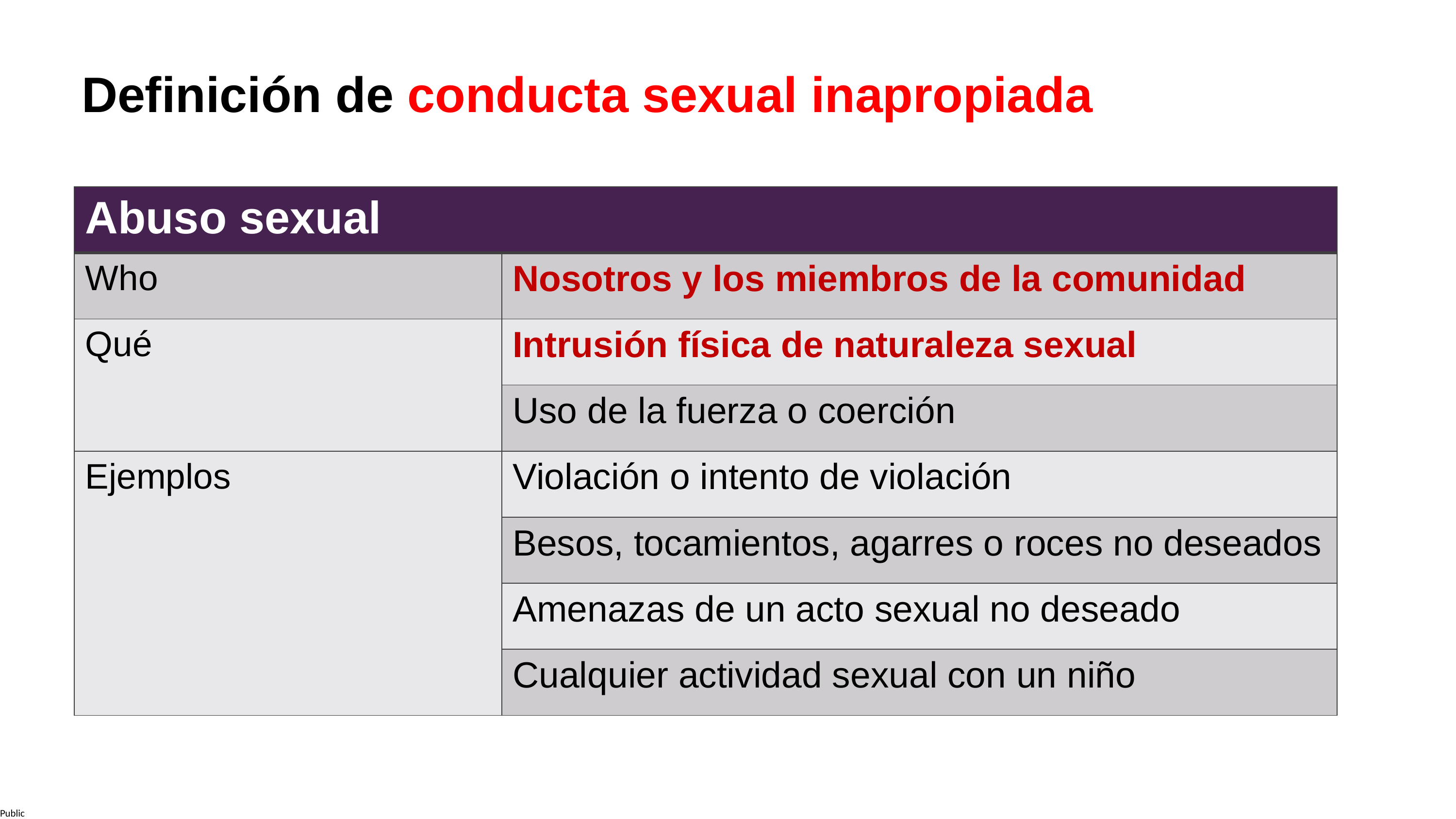

# Definición de conducta sexual inapropiada
| Abuso sexual |  |
| --- | --- |
| Who | Nosotros y los miembros de la comunidad |
| Qué | Intrusión física de naturaleza sexual |
|  | Uso de la fuerza o coerción |
| Ejemplos | Violación o intento de violación |
|  | Besos, tocamientos, agarres o roces no deseados |
|  | Amenazas de un acto sexual no deseado |
|  | Cualquier actividad sexual con un niño |